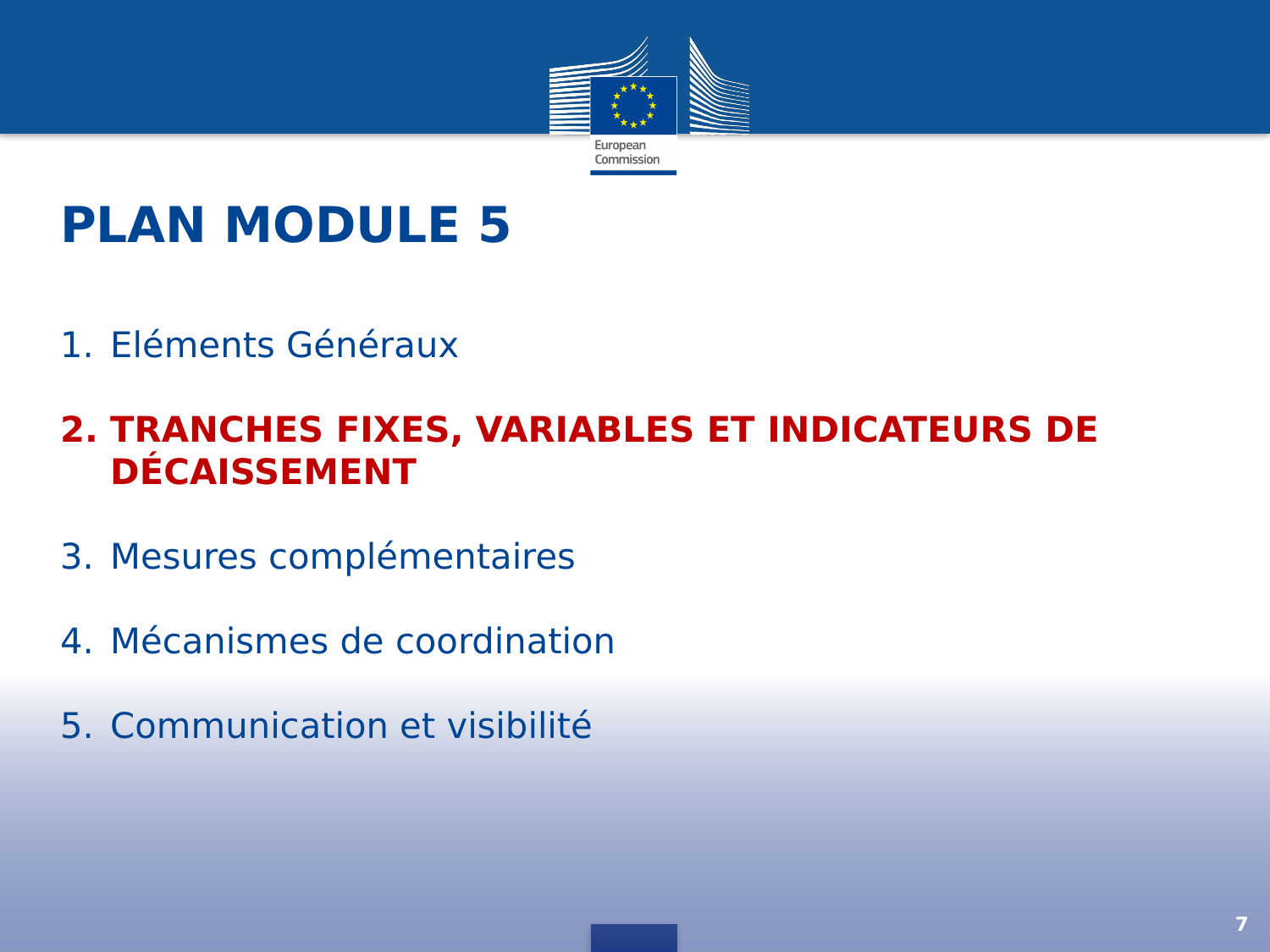

# Plan Module 5
Eléments Généraux
Tranches fixes, variables et indicateurs de décaissement
Mesures complémentaires
Mécanismes de coordination
Communication et visibilité

7